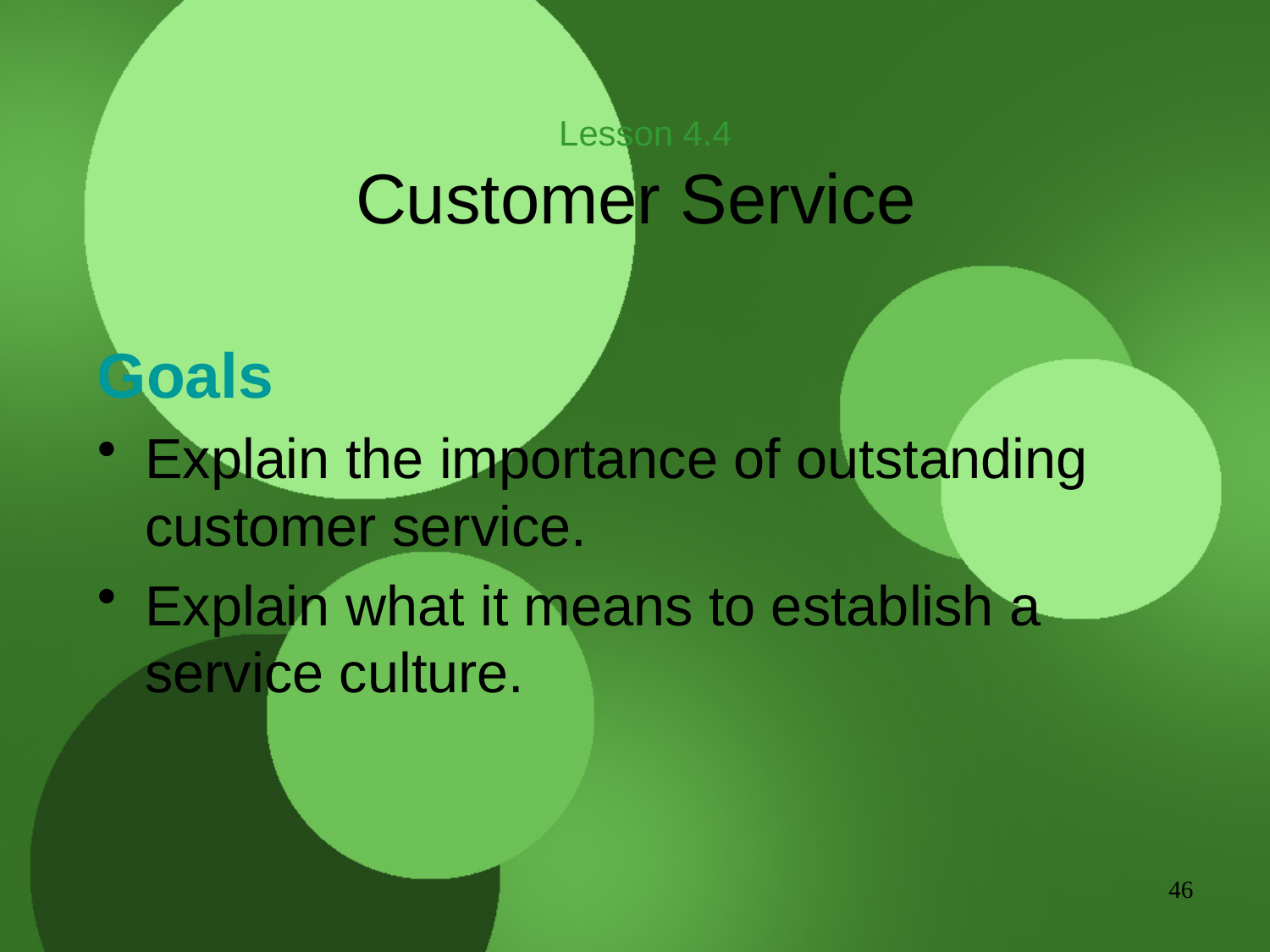

# Lesson 4.4 Customer Service
Goals
Explain the importance of outstanding customer service.
Explain what it means to establish a service culture.
46